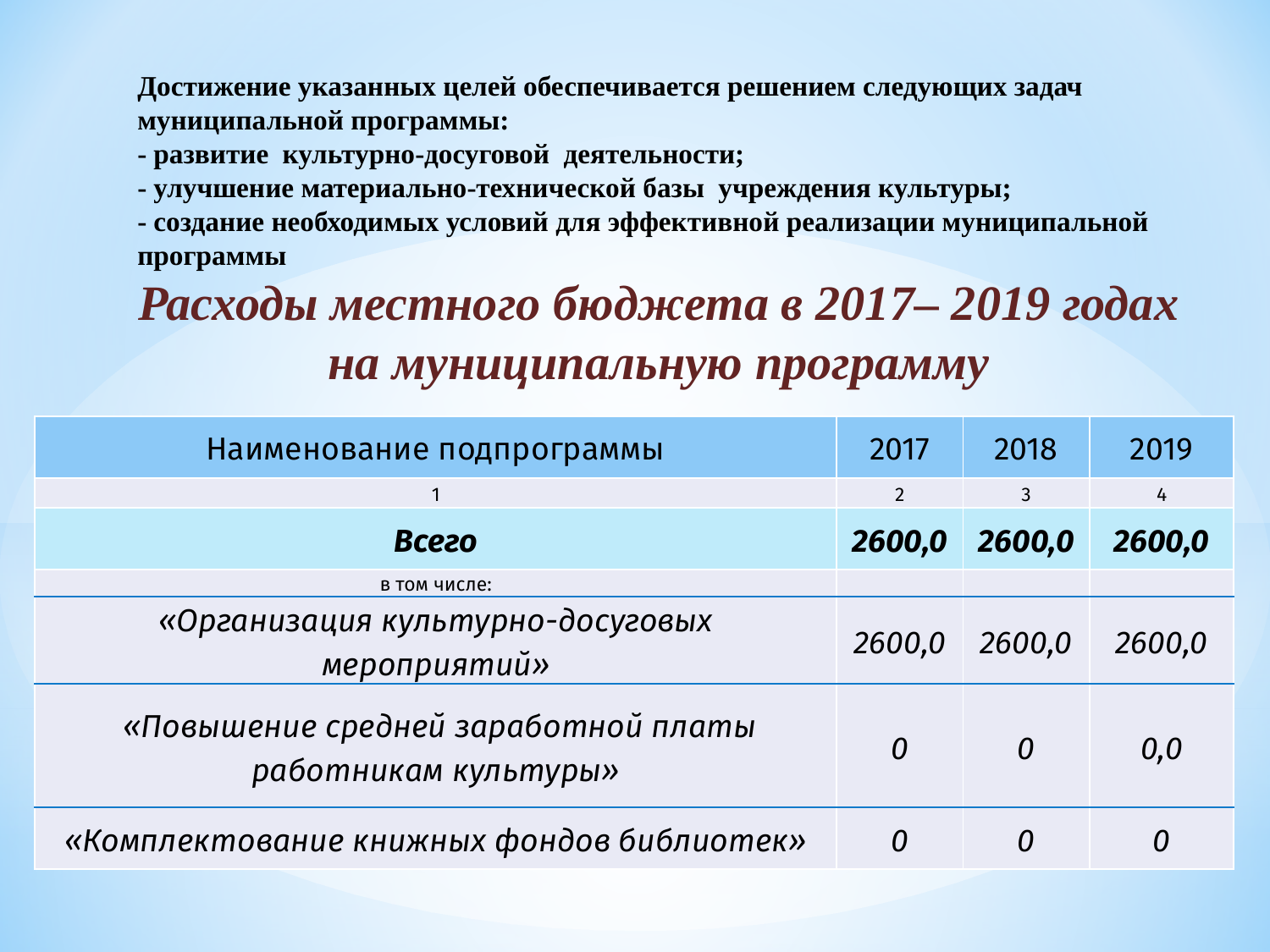

Достижение указанных целей обеспечивается решением следующих задач муниципальной программы:
- развитие  культурно-досуговой  деятельности;
- улучшение материально-технической базы  учреждения культуры;
- создание необходимых условий для эффективной реализации муниципальной программы
Расходы местного бюджета в 2017– 2019 годах
на муниципальную программу
| Наименование подпрограммы | 2017 | 2018 | 2019 |
| --- | --- | --- | --- |
| 1 | 2 | 3 | 4 |
| Всего | 2600,0 | 2600,0 | 2600,0 |
| в том числе: |  |  |  |
| «Организация культурно-досуговых мероприятий» | 2600,0 | 2600,0 | 2600,0 |
| «Повышение средней заработной платы работникам культуры» | 0 | 0 | 0,0 |
| «Комплектование книжных фондов библиотек» | 0 | 0 | 0 |